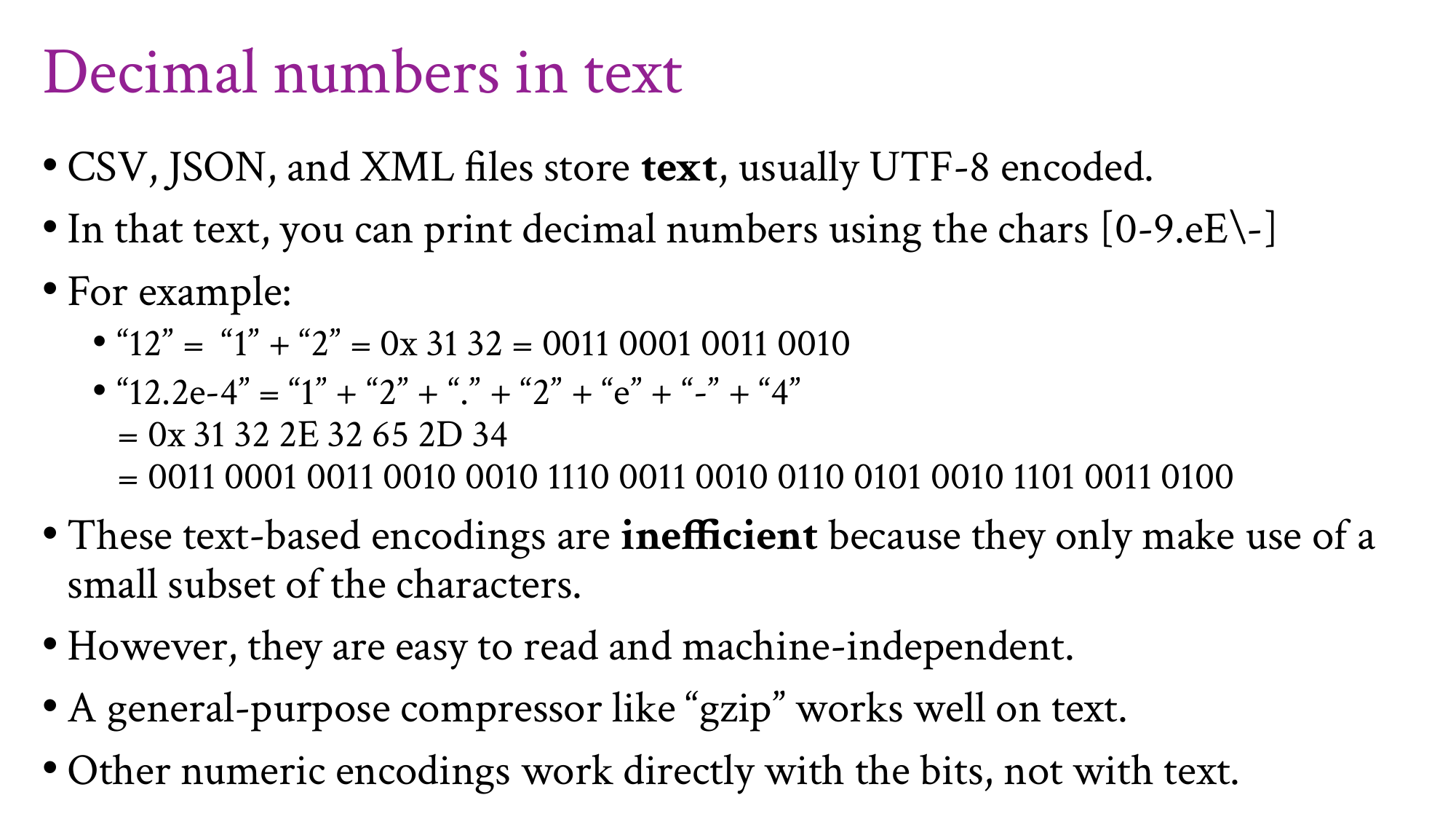

# Decimal numbers in text
CSV, JSON, and XML files store text, usually UTF-8 encoded.
In that text, you can print decimal numbers using the chars [0-9.eE\-]
For example:
“12” =  “1” + “2” = 0x 31 32 = 0011 0001 0011 0010
“12.2e-4” = “1” + “2” + “.” + “2” + “e” + “-” + “4”
= 0x 31 32 2E 32 65 2D 34
= 0011 0001 0011 0010 0010 1110 0011 0010 0110 0101 0010 1101 0011 0100
These text-based encodings are inefficient because they only make use of a small subset of the characters.
However, they are easy to read and machine-independent.
A general-purpose compressor like “gzip” works well on text.
Other numeric encodings work directly with the bits, not with text.